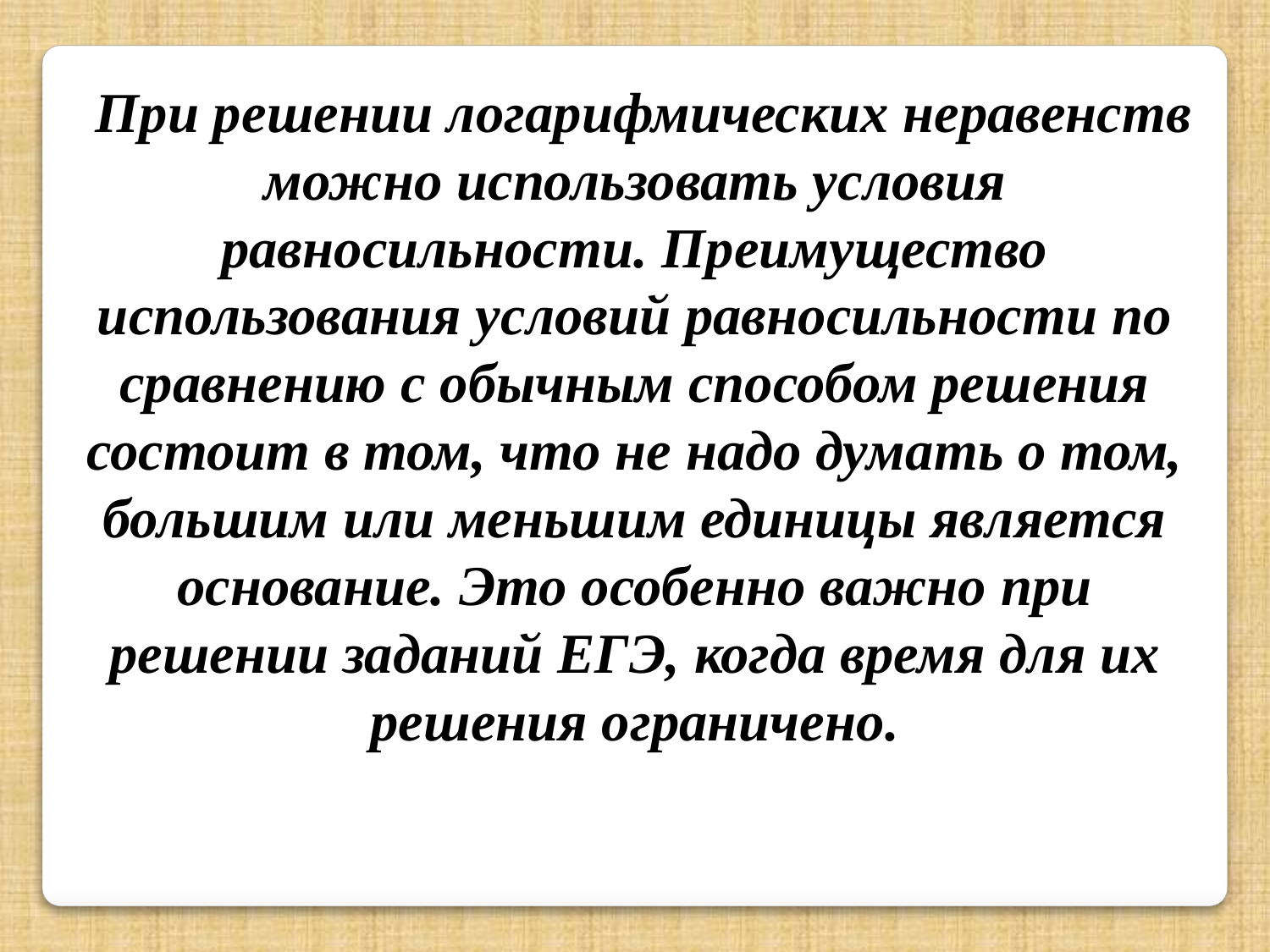

При решении логарифмических неравенств можно использовать условия равносильности. Преимущество использования условий равносильности по сравнению с обычным способом решения состоит в том, что не надо думать о том, большим или меньшим единицы является основание. Это особенно важно при решении заданий ЕГЭ, когда время для их решения ограничено.